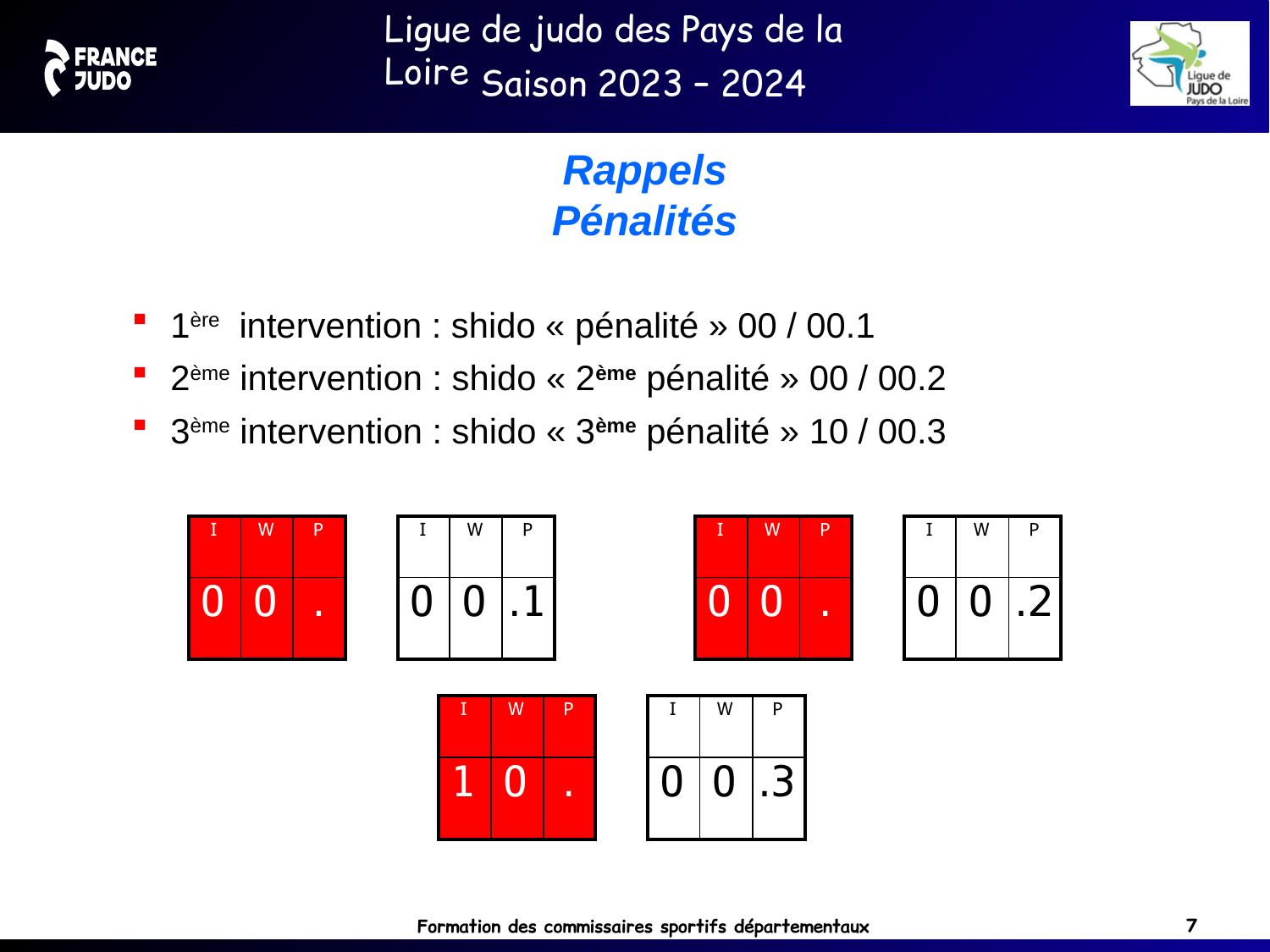

Rappels
Pénalités
1ère  intervention : shido « pénalité » 00 / 00.1
2ème intervention : shido « 2ème pénalité » 00 / 00.2
3ème intervention : shido « 3ème pénalité » 10 / 00.3
| I | W | P |  | I | W | P |
| --- | --- | --- | --- | --- | --- | --- |
| 0 | 0 | . |  | 0 | 0 | .1 |
| I | W | P |  | I | W | P |
| --- | --- | --- | --- | --- | --- | --- |
| 0 | 0 | . |  | 0 | 0 | .2 |
| I | W | P |  | I | W | P |
| --- | --- | --- | --- | --- | --- | --- |
| 1 | 0 | . |  | 0 | 0 | .3 |